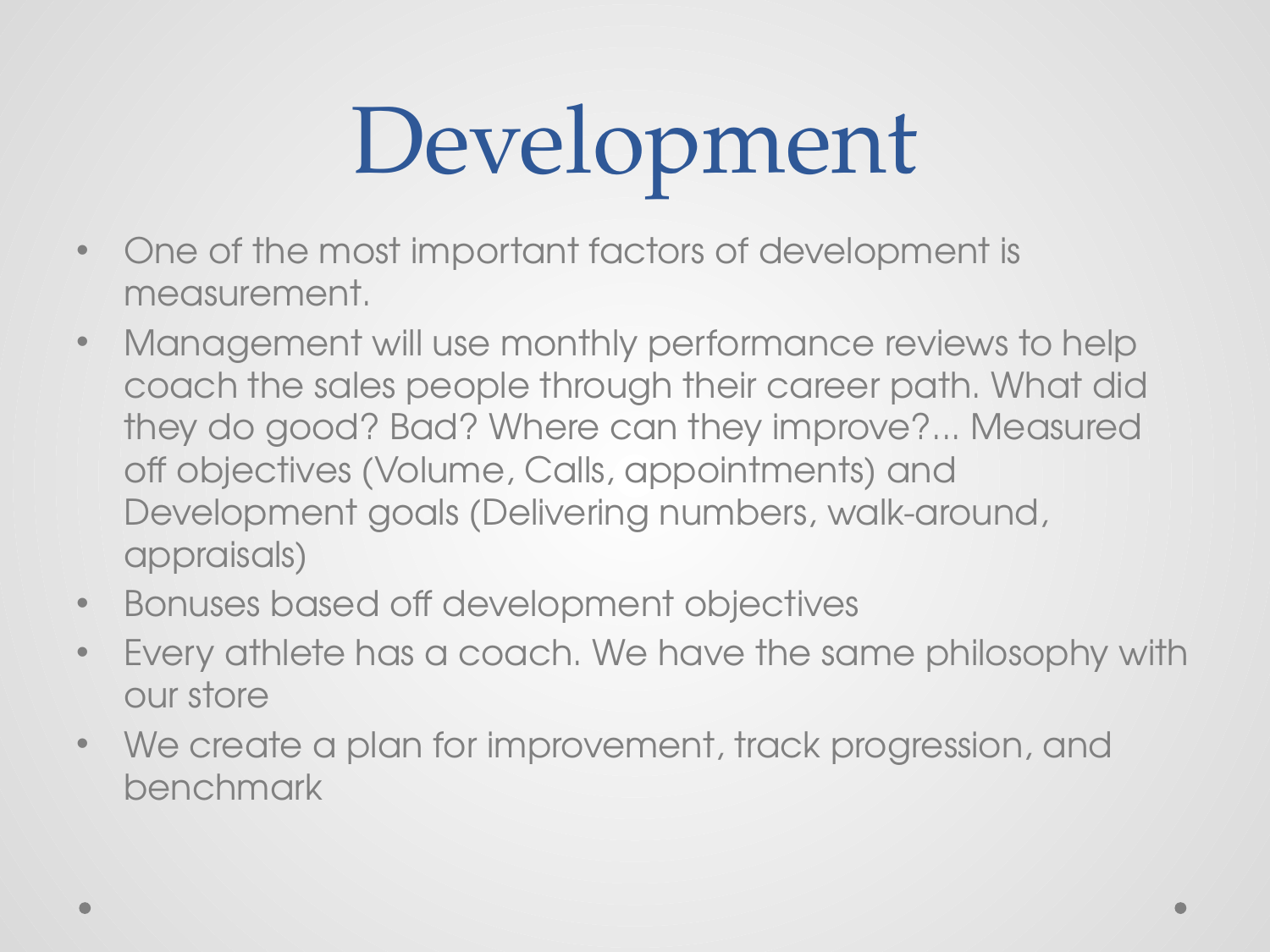

# Development
One of the most important factors of development is measurement.
Management will use monthly performance reviews to help coach the sales people through their career path. What did they do good? Bad? Where can they improve?... Measured off objectives (Volume, Calls, appointments) and Development goals (Delivering numbers, walk-around, appraisals)
Bonuses based off development objectives
Every athlete has a coach. We have the same philosophy with our store
We create a plan for improvement, track progression, and benchmark